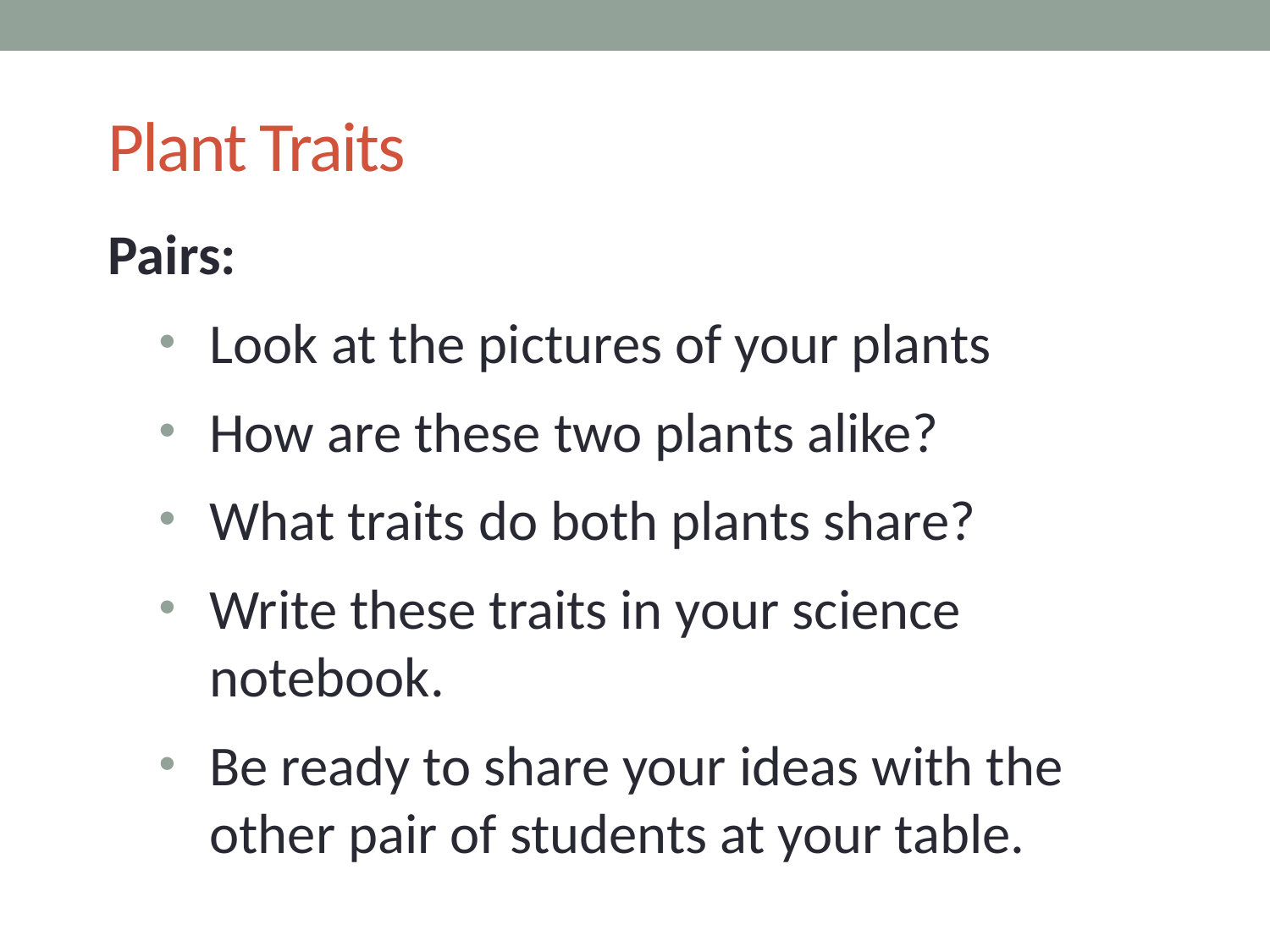

# Plant Traits
Pairs:
Look at the pictures of your plants
How are these two plants alike?
What traits do both plants share?
Write these traits in your science notebook.
Be ready to share your ideas with the other pair of students at your table.